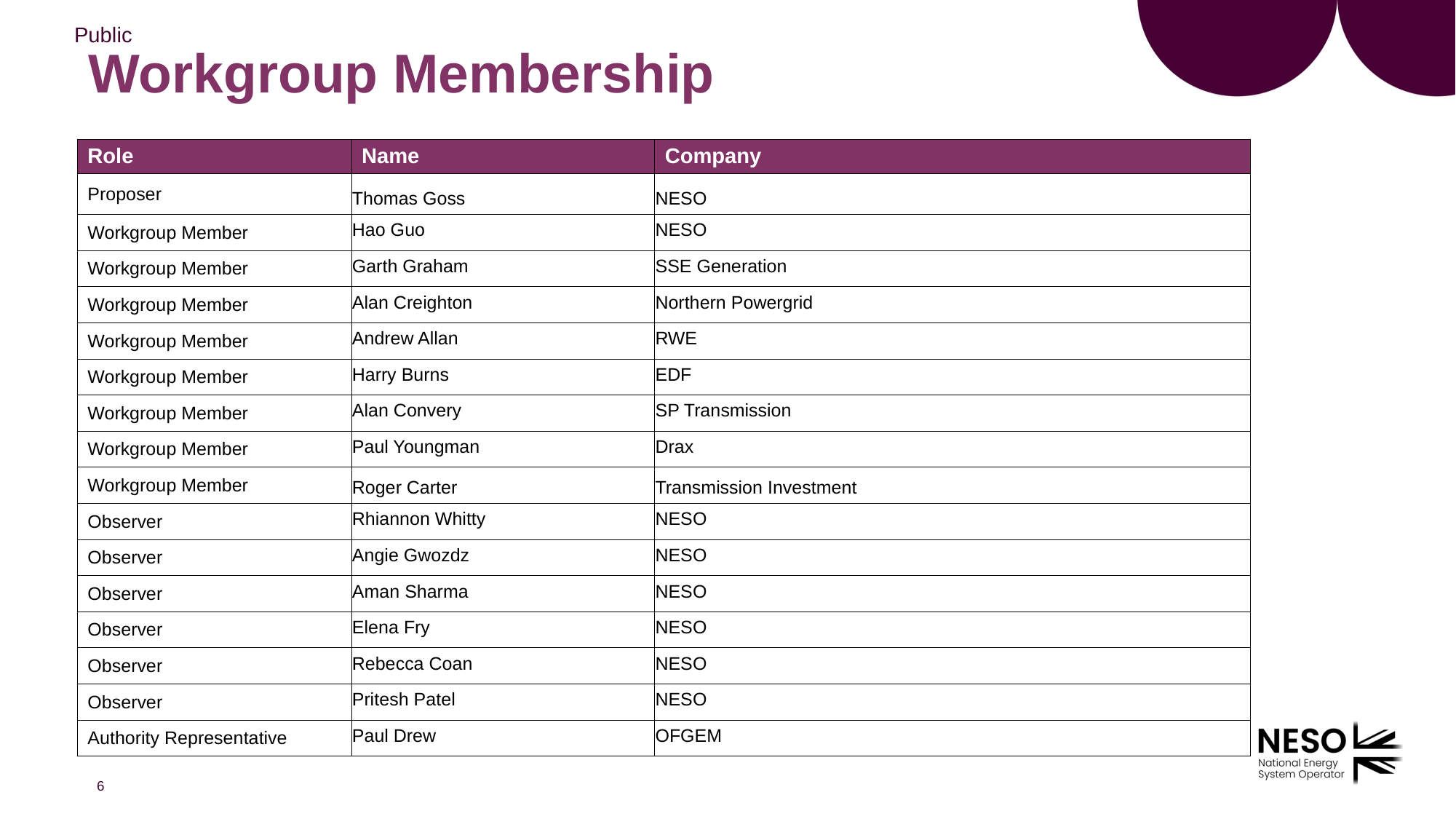

# Workgroup Membership
| Role​ | Name​ | Company​ |
| --- | --- | --- |
| Proposer | Thomas Goss | NESO |
| Workgroup Member | Hao Guo | NESO |
| Workgroup Member | Garth Graham | SSE Generation |
| Workgroup Member | Alan Creighton | Northern Powergrid |
| Workgroup Member | Andrew Allan | RWE |
| Workgroup Member | Harry Burns | EDF |
| Workgroup Member | Alan Convery | SP Transmission |
| Workgroup Member | Paul Youngman | Drax |
| Workgroup Member | Roger Carter | Transmission Investment |
| Observer | Rhiannon Whitty | NESO |
| Observer | Angie Gwozdz | NESO |
| Observer | Aman Sharma | NESO |
| Observer | Elena Fry | NESO |
| Observer | Rebecca Coan | NESO |
| Observer | Pritesh Patel | NESO |
| Authority Representative | Paul Drew | OFGEM |